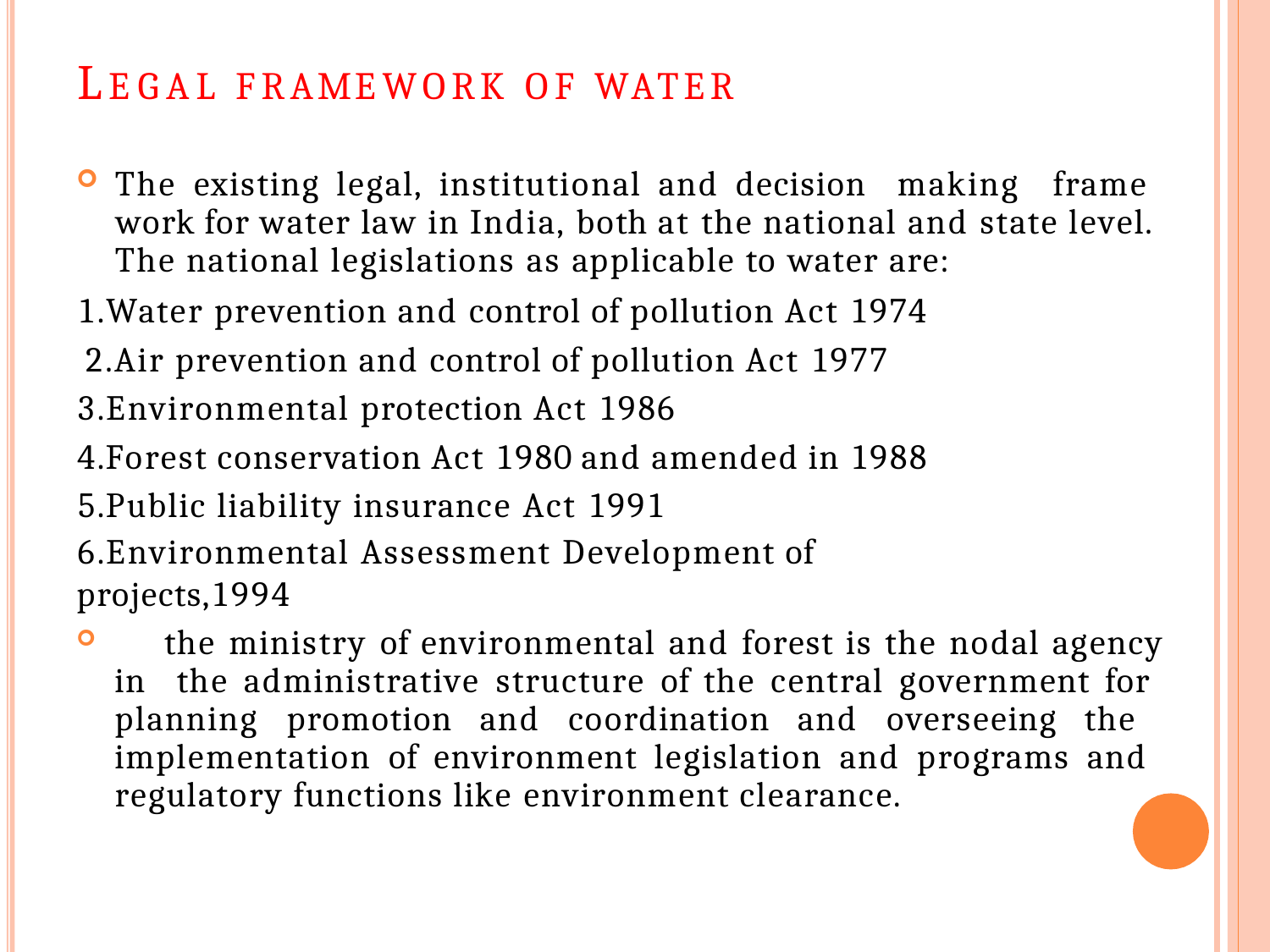

# LEGAL FRAMEWORK OF WATER
The existing legal, institutional and decision  making  frame  work for water law in India, both at the national and state level.  The national legislations as applicable to water are:
1.Water prevention and control of pollution Act 1974  2.Air prevention and control of pollution Act 1977  3.Environmental protection Act 1986
4.Forest conservation Act 1980 and amended in 1988  5.Public liability insurance Act 1991
6.Environmental Assessment Development of projects,1994
	the ministry of environmental and forest is the nodal agency in  the administrative structure of the central government for  planning promotion and coordination and overseeing the  implementation of environment legislation and programs and  regulatory functions like environment clearance.